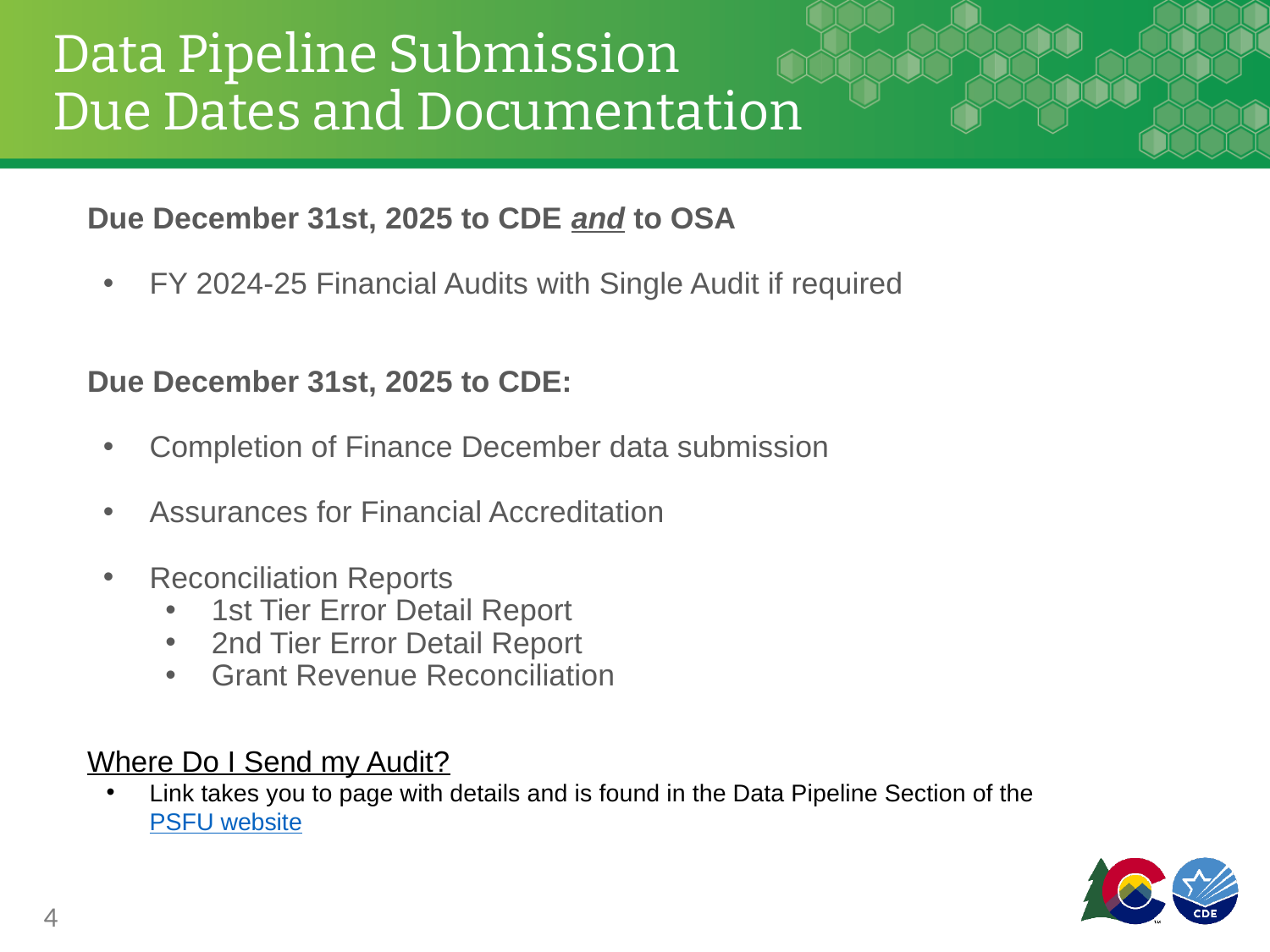

# Data Pipeline Submission
Due Dates and Documentation
Due December 31st, 2025 to CDE and to OSA

FY 2024-25 Financial Audits with Single Audit if required

Due December 31st, 2025 to CDE:

Completion of Finance December data submission

Assurances for Financial Accreditation

Reconciliation Reports
1st Tier Error Detail Report
2nd Tier Error Detail Report
Grant Revenue Reconciliation

Where Do I Send my Audit?
Link takes you to page with details and is found in the Data Pipeline Section of the PSFU website
4